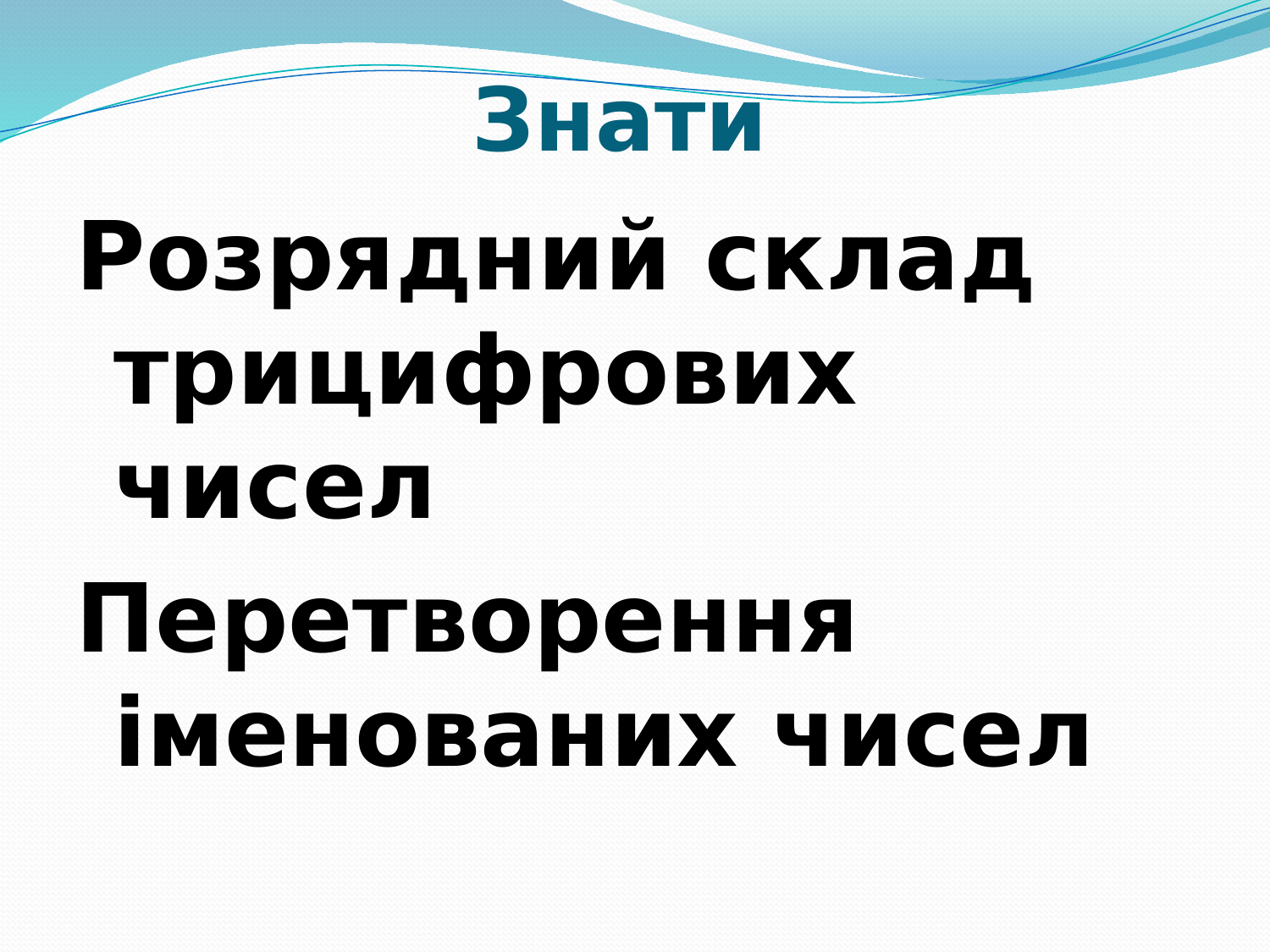

# Знати
Розрядний склад трицифрових чисел
Перетворення іменованих чисел